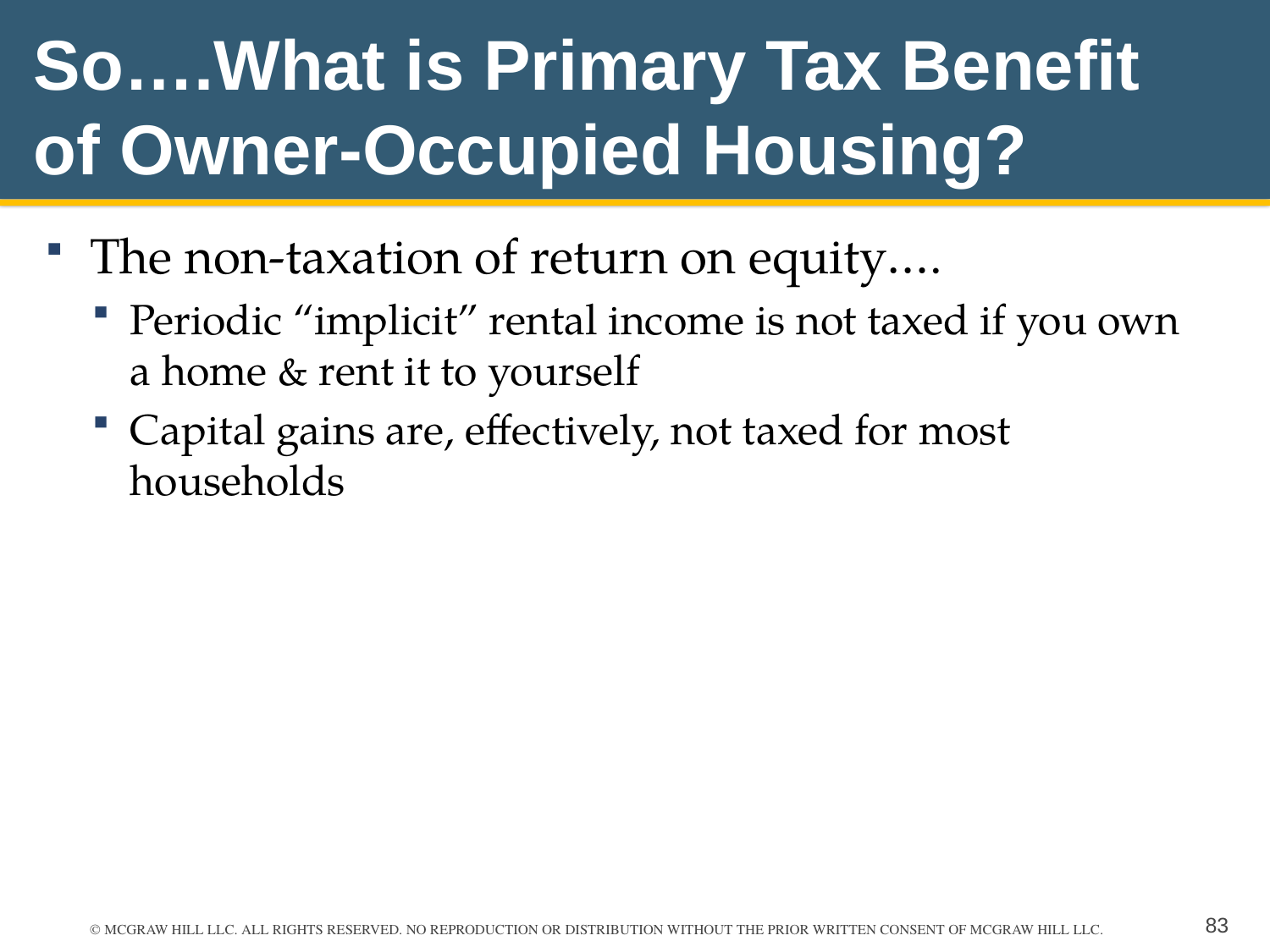

# So….What is Primary Tax Benefit of Owner-Occupied Housing?
The non-taxation of return on equity….
Periodic “implicit” rental income is not taxed if you own a home & rent it to yourself
Capital gains are, effectively, not taxed for most households

© MCGRAW HILL LLC. ALL RIGHTS RESERVED. NO REPRODUCTION OR DISTRIBUTION WITHOUT THE PRIOR WRITTEN CONSENT OF MCGRAW HILL LLC.
83